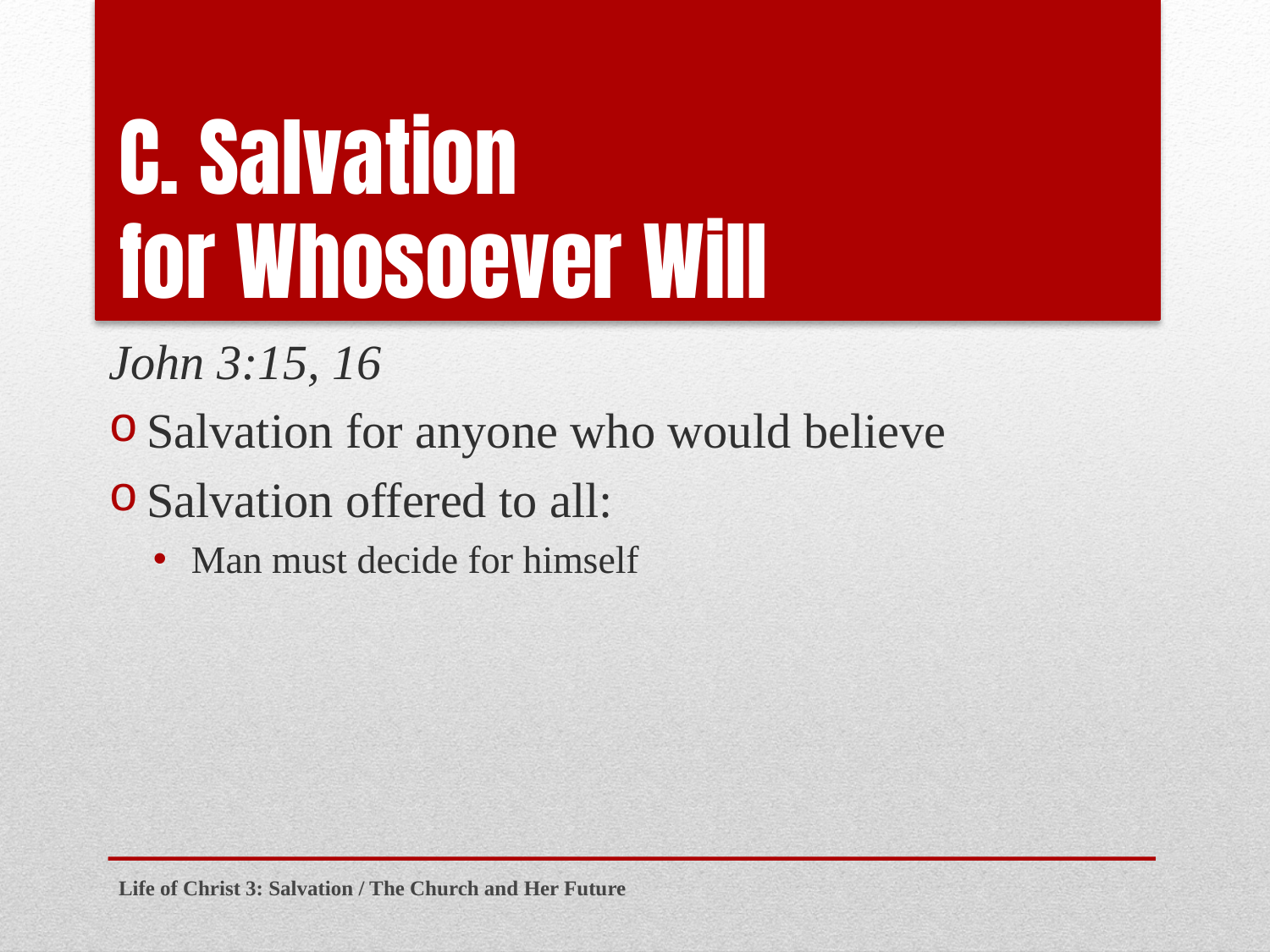

# C. Salvation for Whosoever Will
John 3:15, 16
Salvation for anyone who would believe
Salvation offered to all:
Man must decide for himself
Life of Christ 3: Salvation / The Church and Her Future